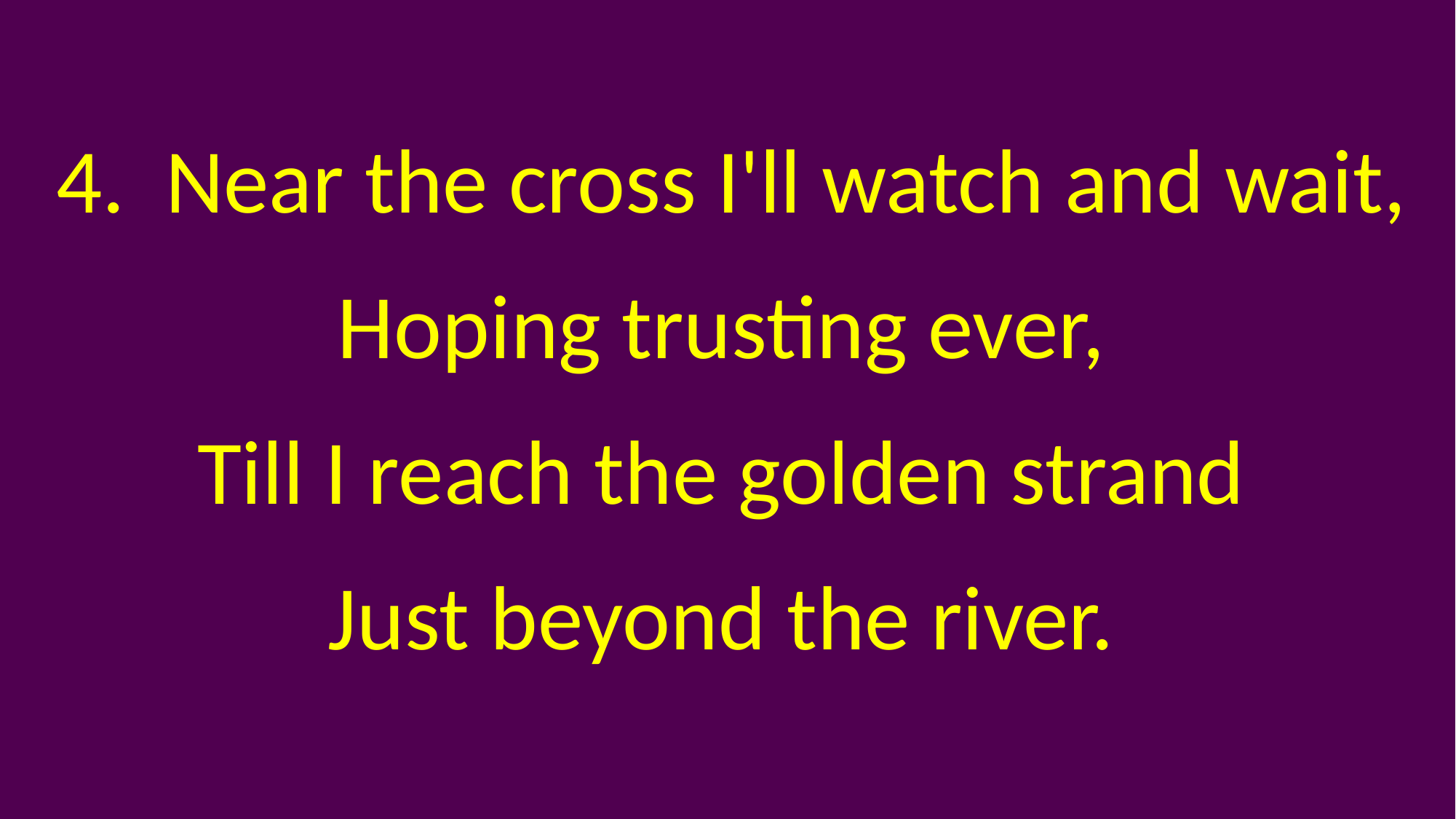

4. 	Near the cross I'll watch and wait,
Hoping trusting ever,
Till I reach the golden strand
Just beyond the river.